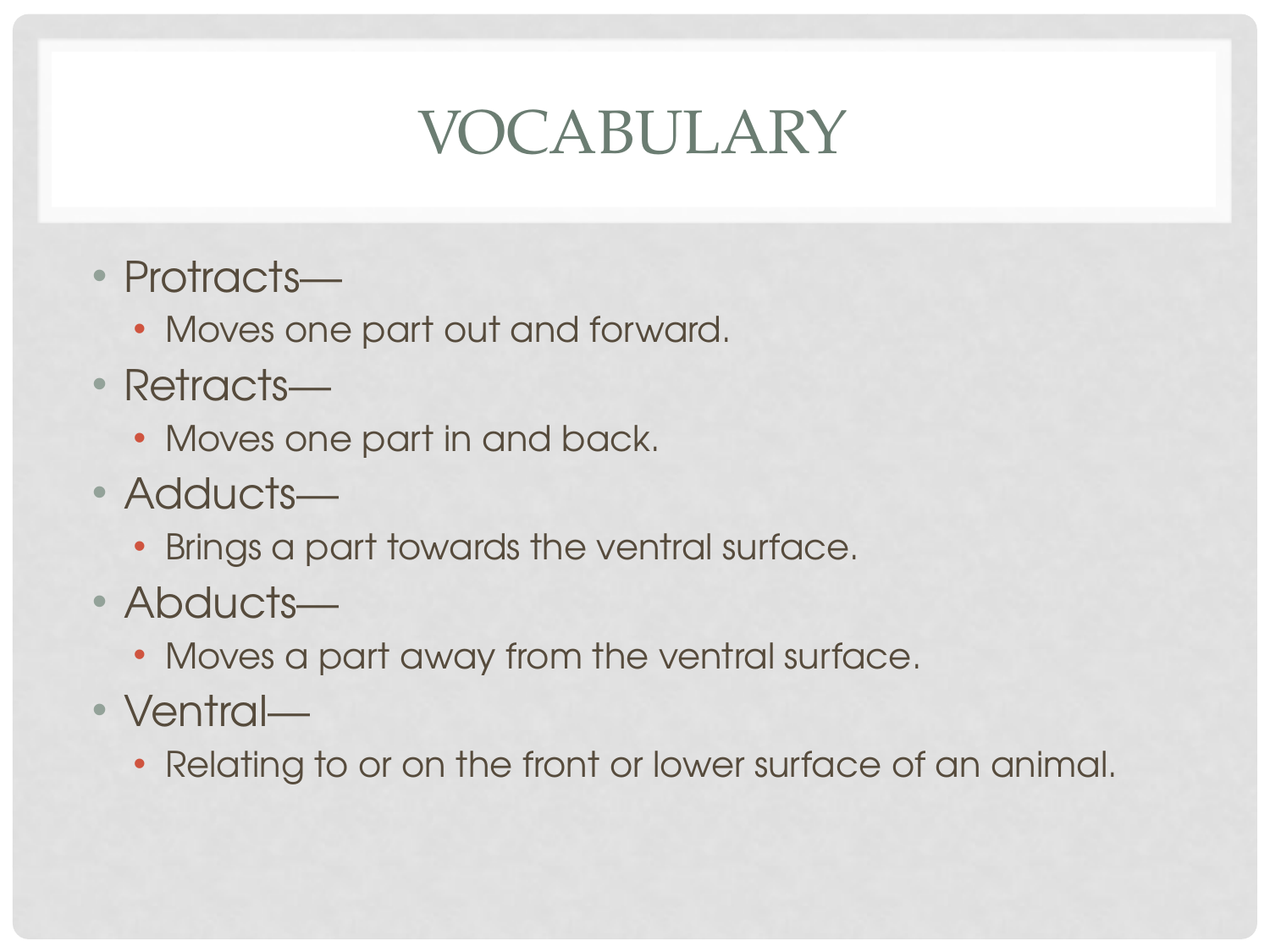

# Vocabulary
Protracts—
Moves one part out and forward.
Retracts—
Moves one part in and back.
Adducts—
Brings a part towards the ventral surface.
Abducts—
Moves a part away from the ventral surface.
Ventral—
Relating to or on the front or lower surface of an animal.